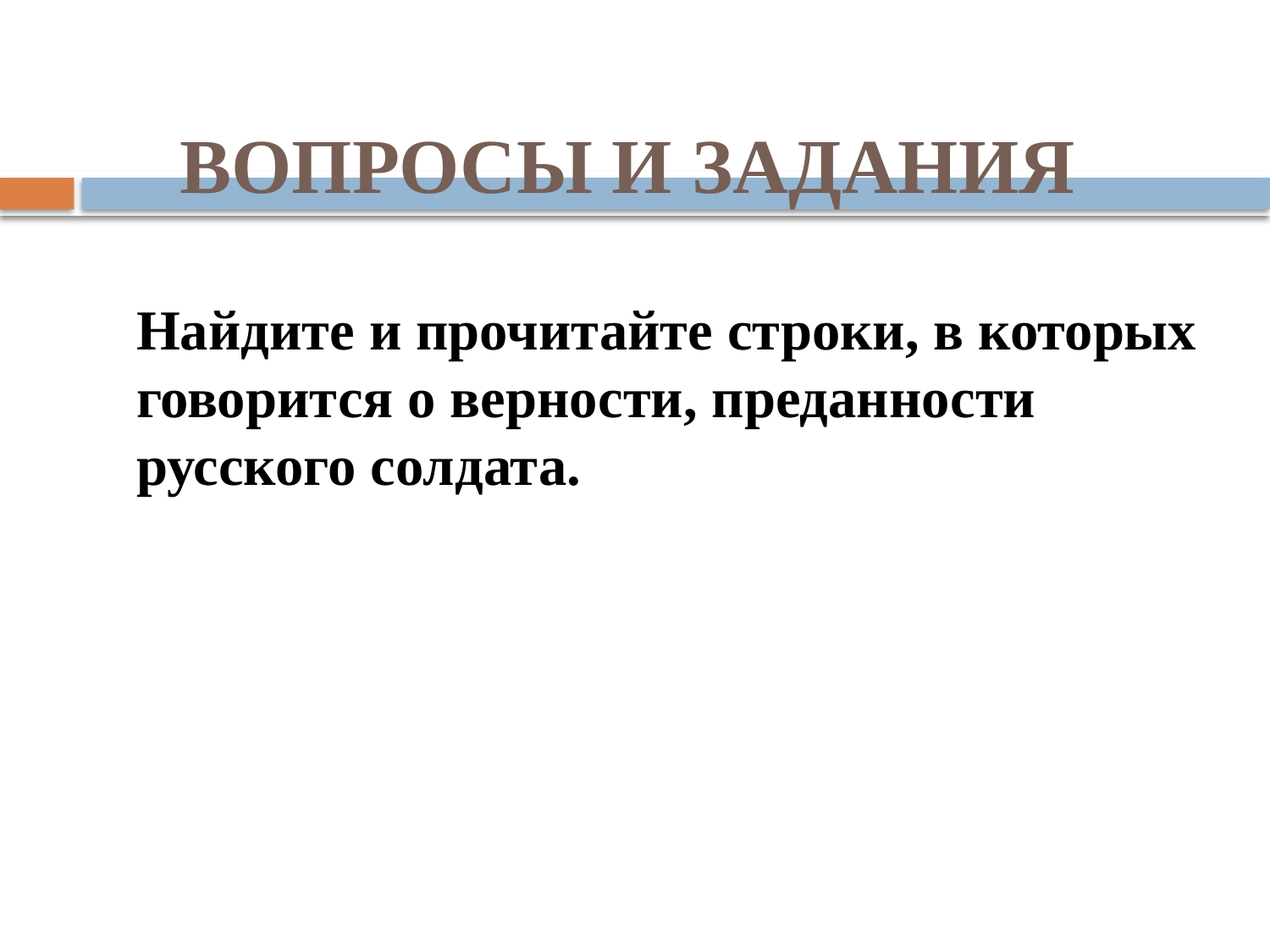

# ВОПРОСЫ И ЗАДАНИЯ
Найдите и прочитайте строки, в которых
говорится о верности, преданности
русского солдата.